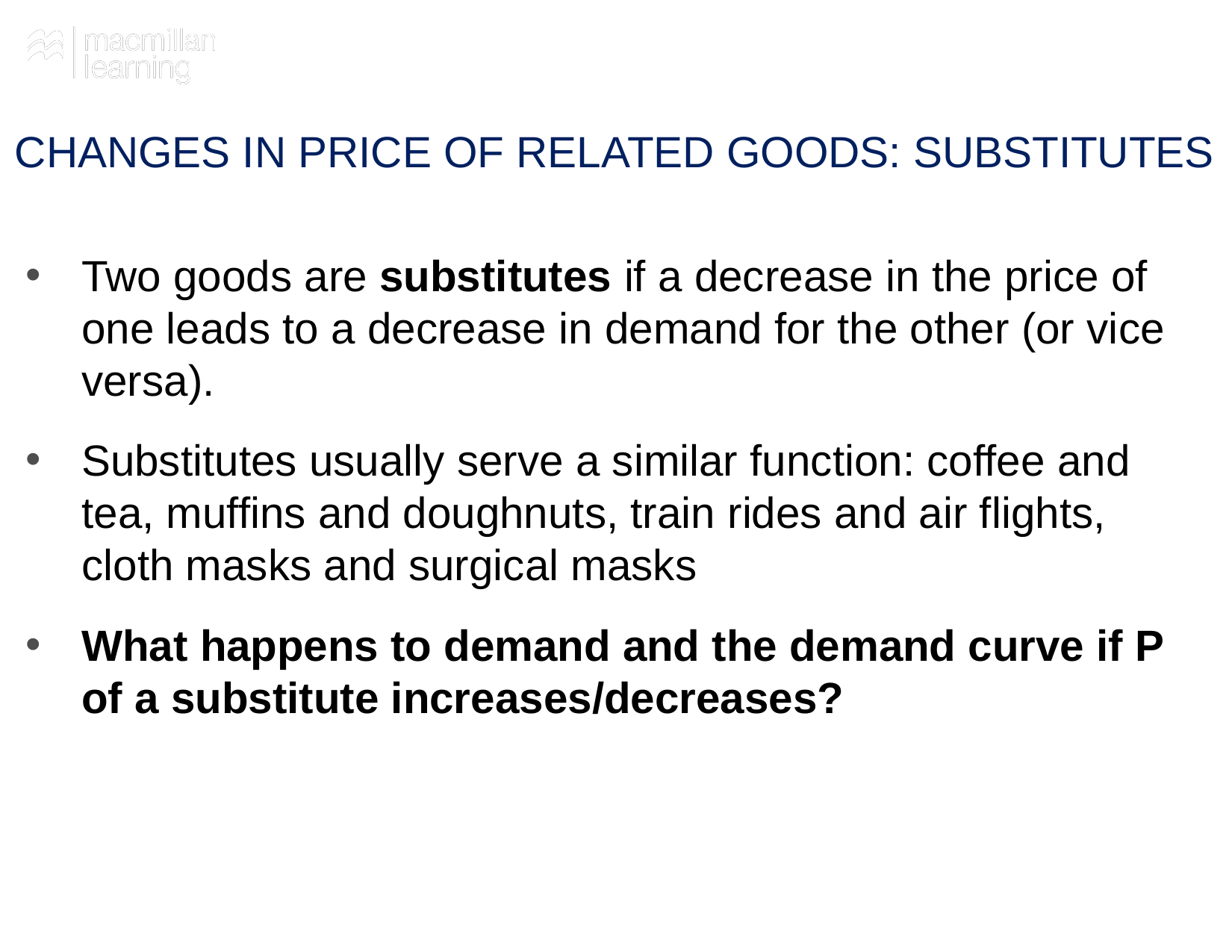

# CHANGES IN PRICE OF RELATED GOODS: SUBSTITUTES
Two goods are substitutes if a decrease in the price of one leads to a decrease in demand for the other (or vice versa).
Substitutes usually serve a similar function: coffee and tea, muffins and doughnuts, train rides and air flights, cloth masks and surgical masks
What happens to demand and the demand curve if P of a substitute increases/decreases?